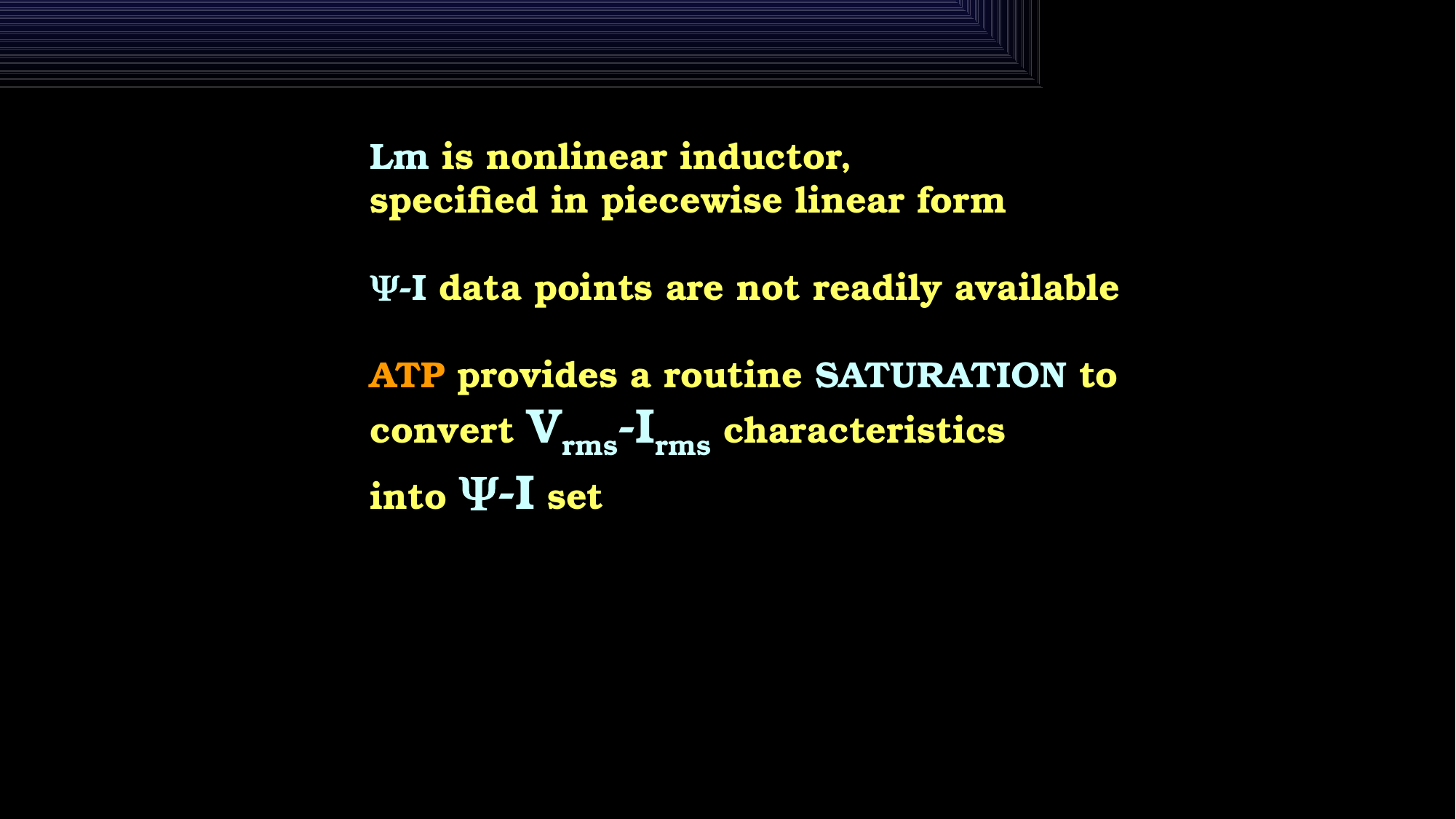

Lm is nonlinear inductor,
specified in piecewise linear form

Ψ-I data points are not readily available

ATP provides a routine SATURATION to
convert Vrms-Irms characteristics
into Ψ-I set